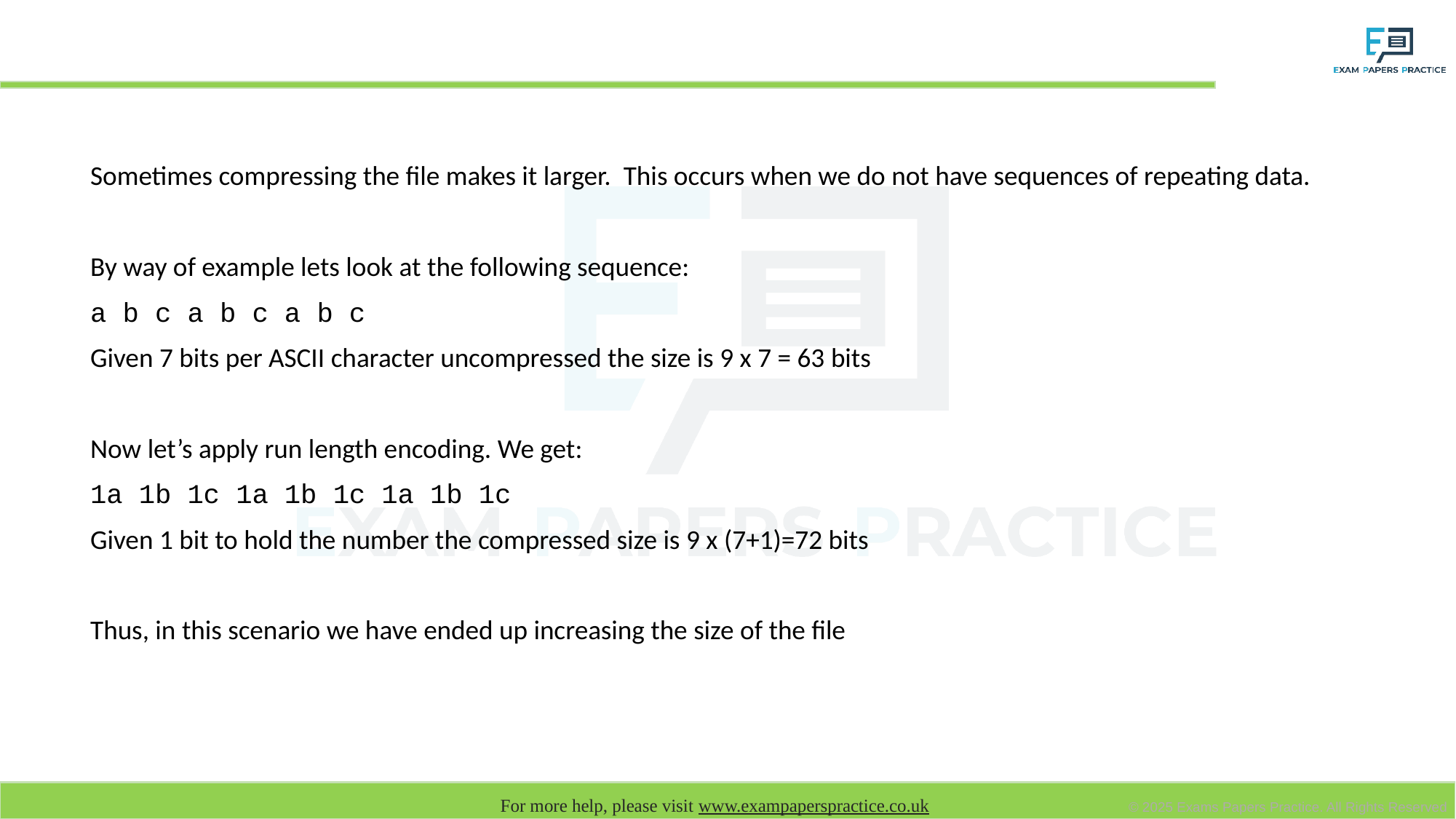

# Warning
Sometimes compressing the file makes it larger.  This occurs when we do not have sequences of repeating data.

By way of example lets look at the following sequence:
a b c a b c a b c
Given 7 bits per ASCII character uncompressed the size is 9 x 7 = 63 bits

Now let’s apply run length encoding. We get:
1a 1b 1c 1a 1b 1c 1a 1b 1c
Given 1 bit to hold the number the compressed size is 9 x (7+1)=72 bits

Thus, in this scenario we have ended up increasing the size of the file